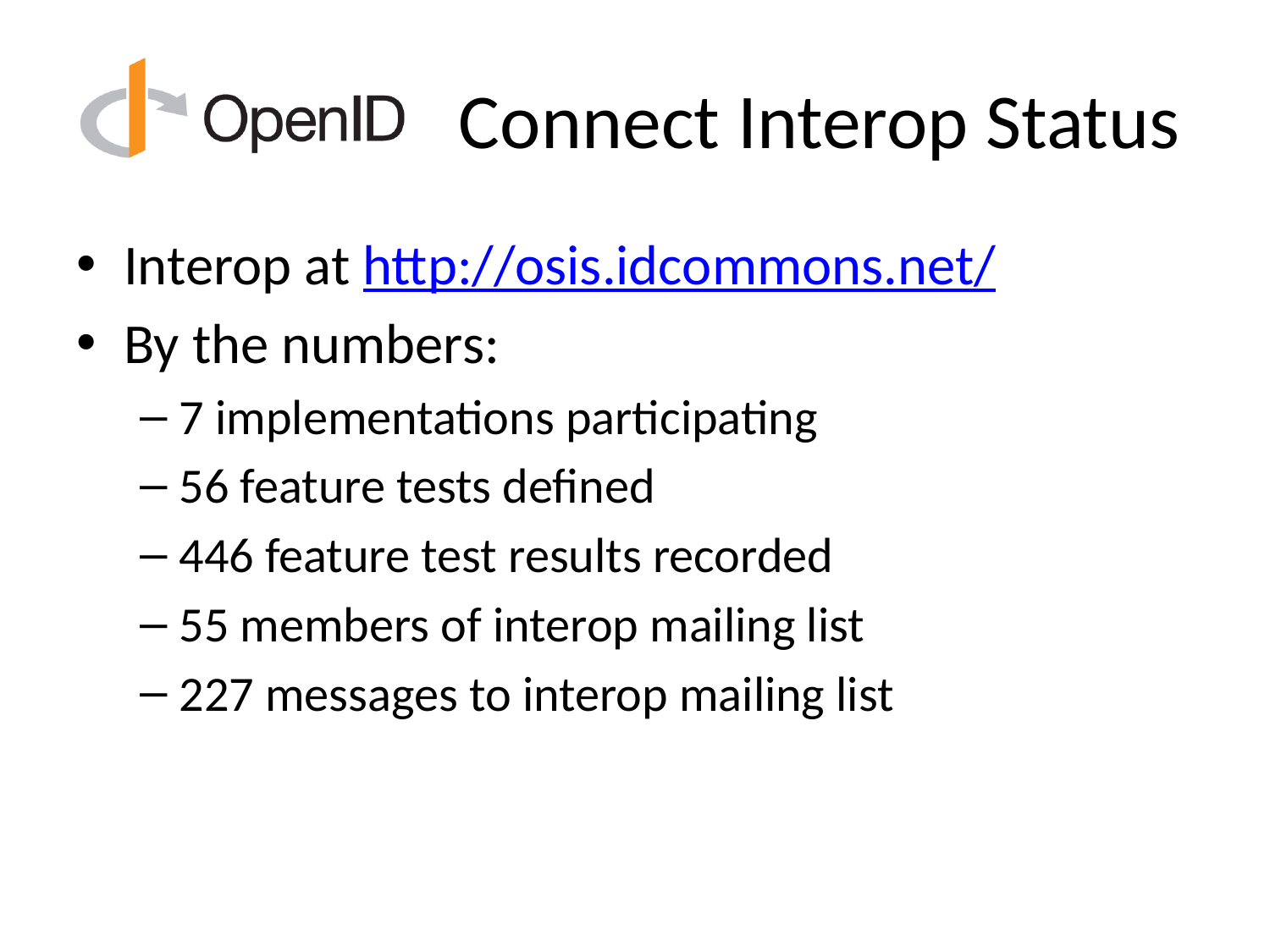

# Connect Interop Status
Interop at http://osis.idcommons.net/
By the numbers:
7 implementations participating
56 feature tests defined
446 feature test results recorded
55 members of interop mailing list
227 messages to interop mailing list